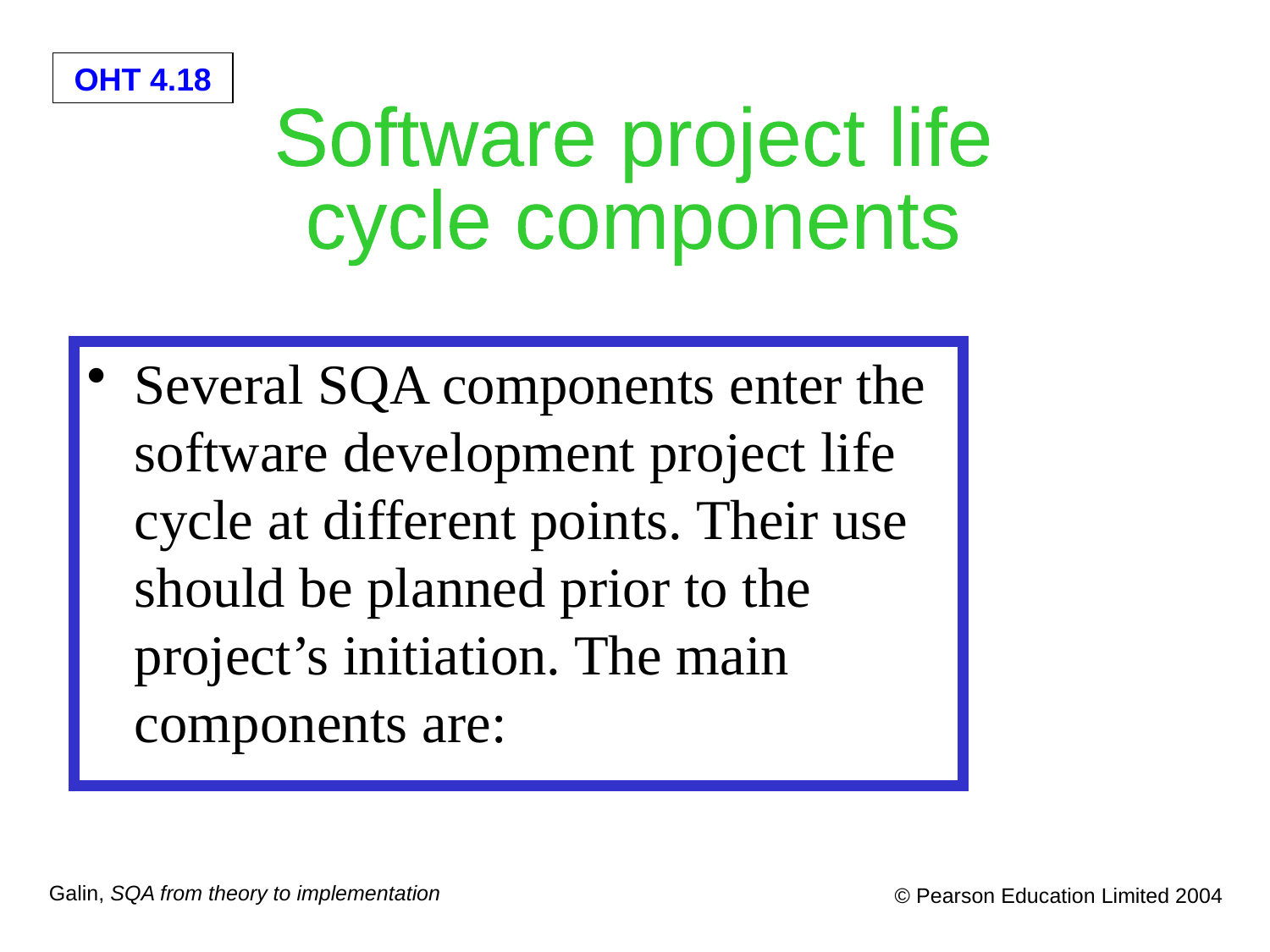

Software project life
cycle components
Several SQA components enter the software development project life cycle at different points. Their use should be planned prior to the project’s initiation. The main components are: